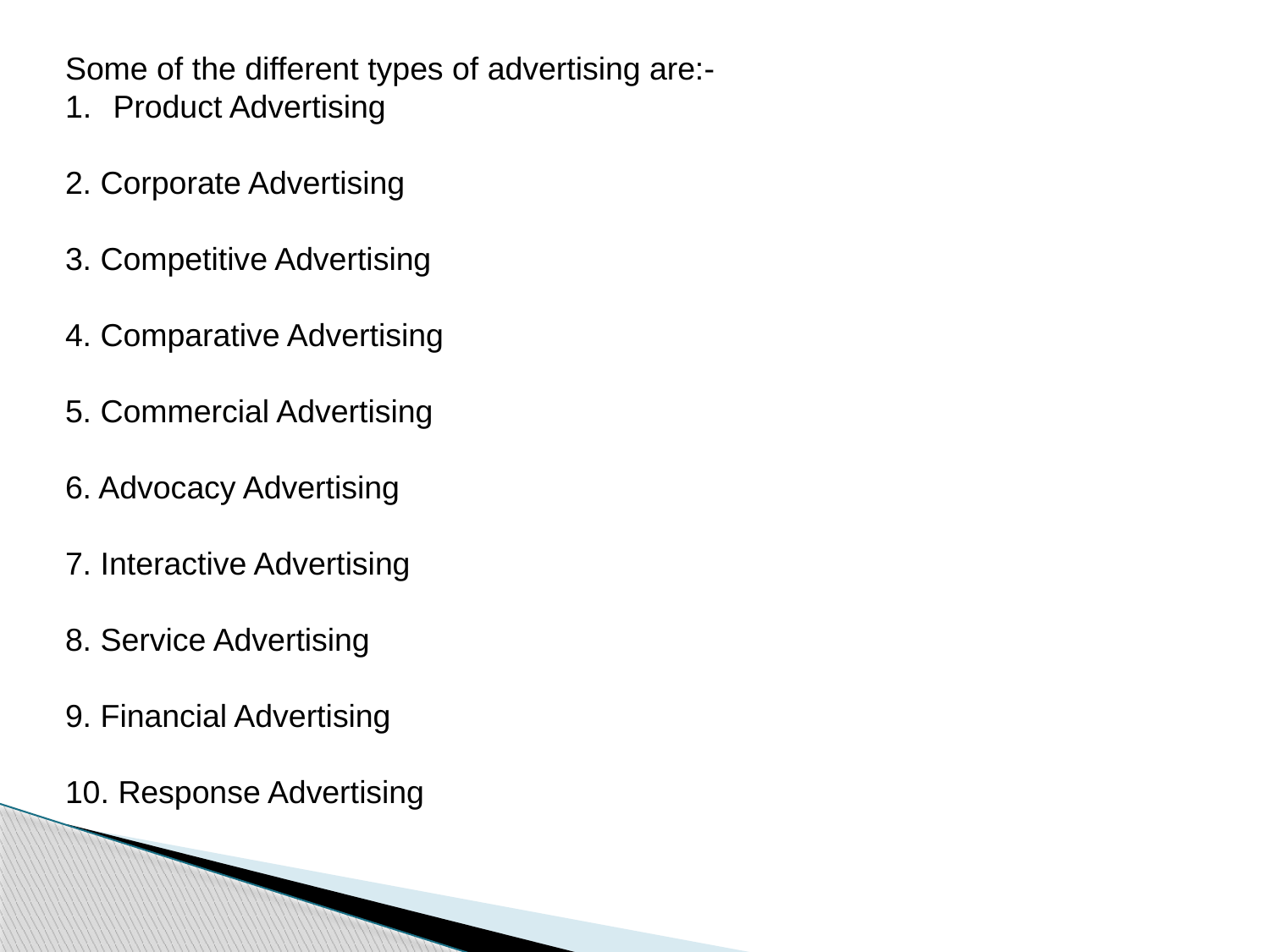

Some of the different types of advertising are:-
Product Advertising

2. Corporate Advertising

3. Competitive Advertising

4. Comparative Advertising

5. Commercial Advertising

6. Advocacy Advertising

7. Interactive Advertising

8. Service Advertising

9. Financial Advertising

10. Response Advertising